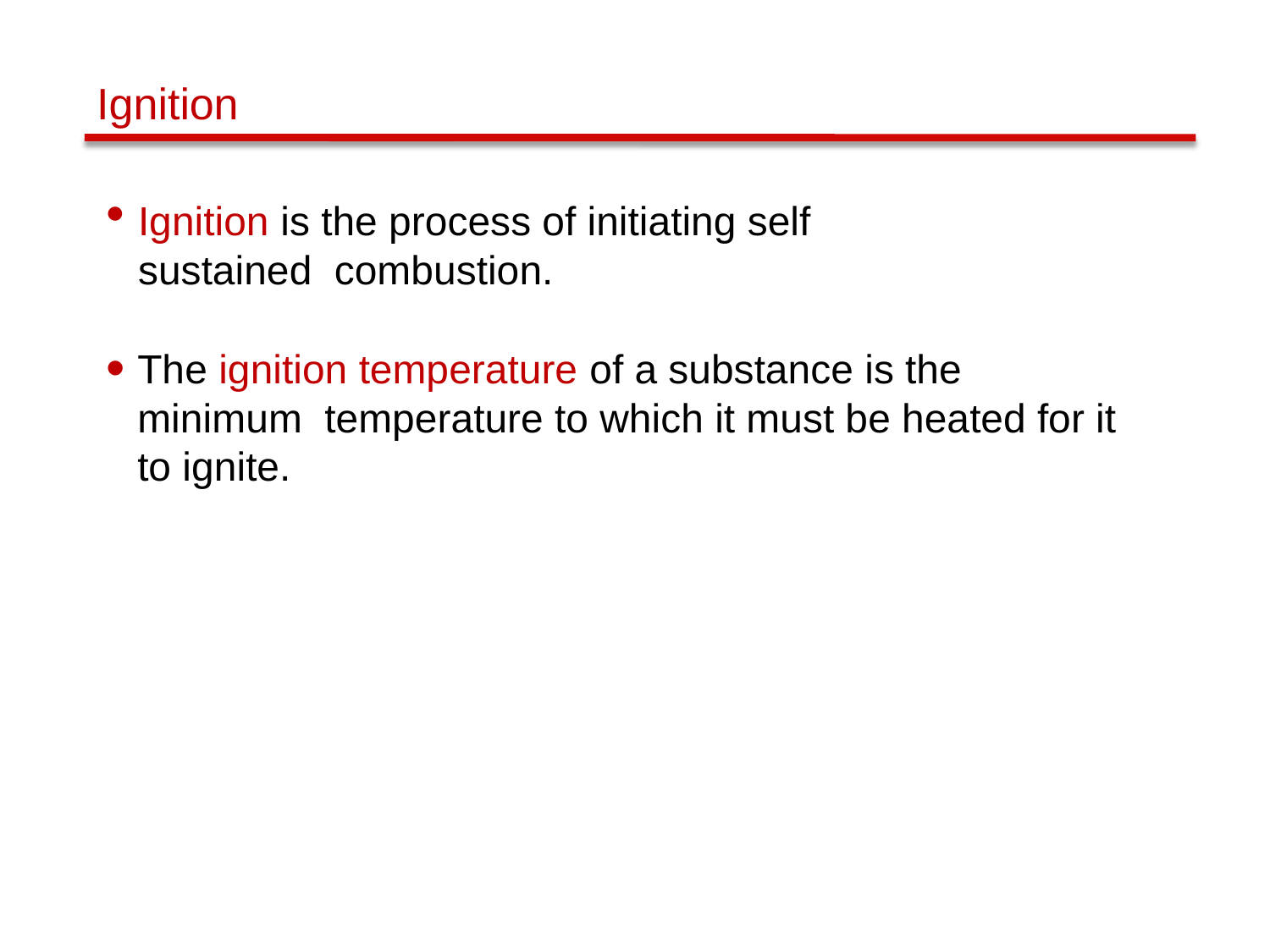

# Ignition

Ignition is the process of initiating self sustained  combustion.

The ignition temperature of a substance is the minimum  temperature to which it must be heated for it to ignite.